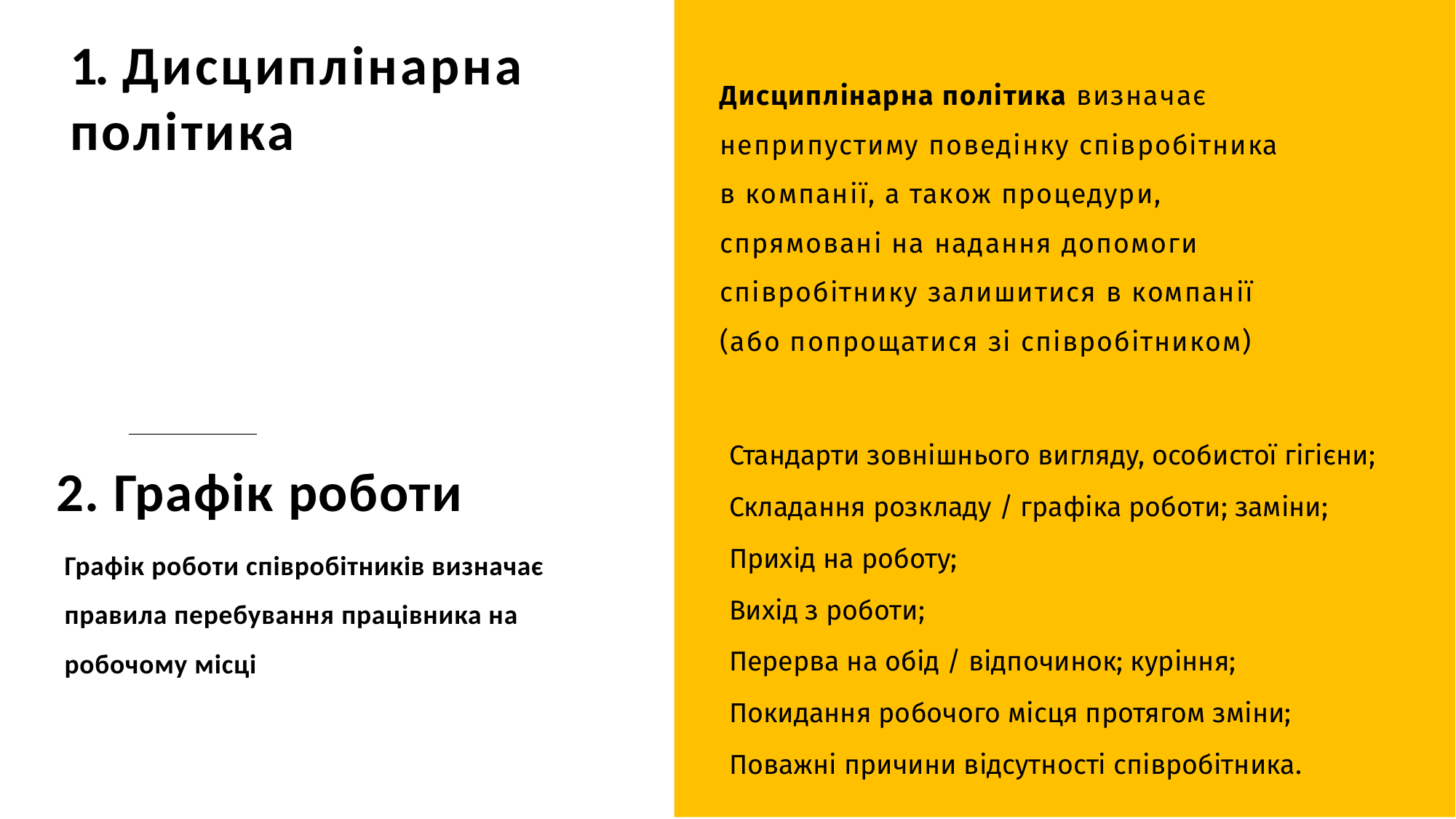

# 1. Дисциплінарна  політика
Дисциплінарна політика визначає неприпустиму поведінку співробітника в компанії, а також процедури, спрямовані на надання допомоги співробітнику залишитися в компанії (або попрощатися зі співробітником)
Стандарти зовнішнього вигляду, особистої гігієни;
Складання розкладу / графіка роботи; заміни;
Прихід на роботу;
Вихід з роботи;
Перерва на обід / відпочинок; куріння;
Покидання робочого місця протягом зміни;
Поважні причини відсутності співробітника.

2. Графік роботи
Графік роботи співробітників визначає правила перебування працівника на робочому місці